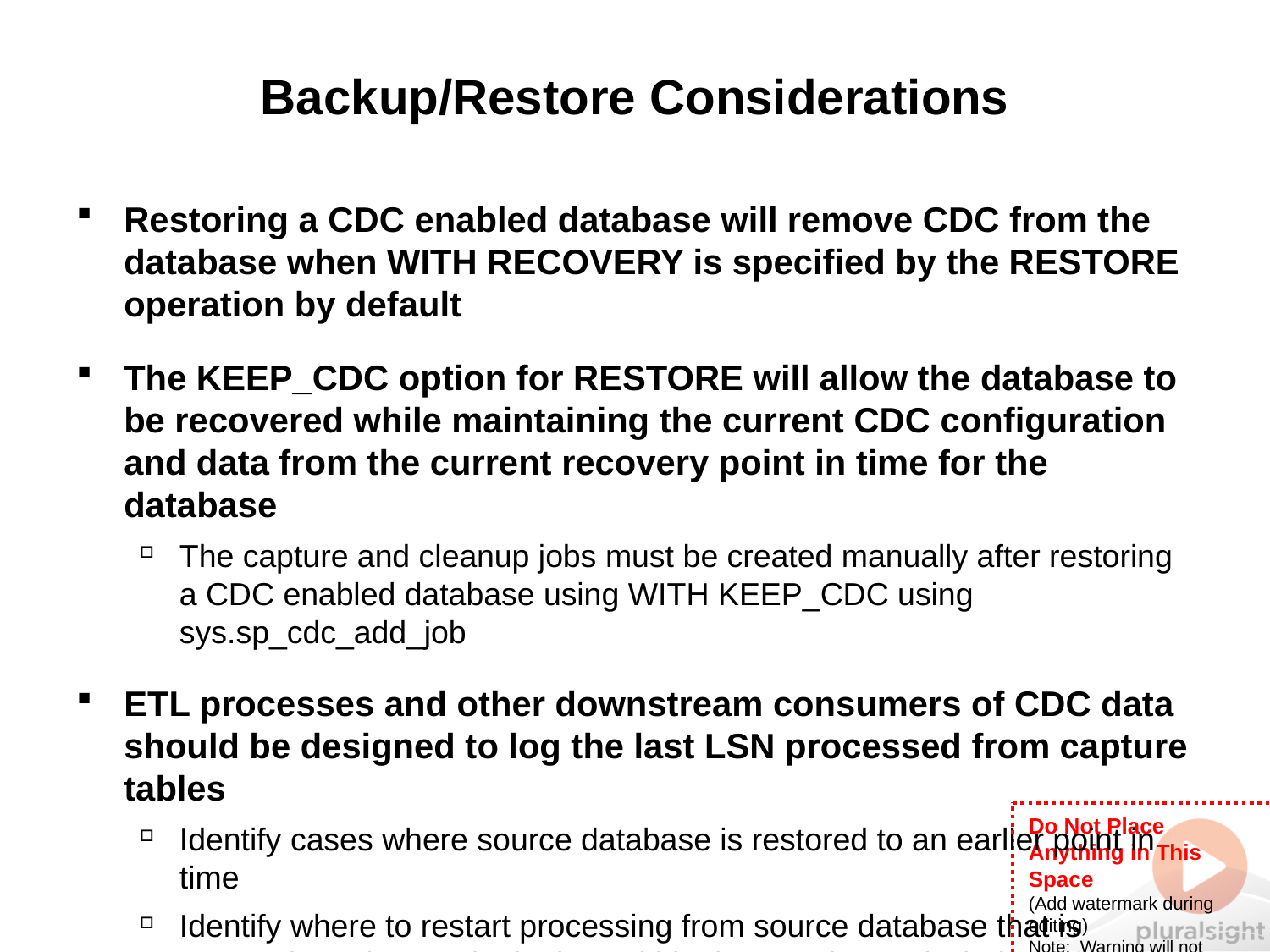

# Backup/Restore Considerations
Restoring a CDC enabled database will remove CDC from the database when WITH RECOVERY is specified by the RESTORE operation by default
The KEEP_CDC option for RESTORE will allow the database to be recovered while maintaining the current CDC configuration and data from the current recovery point in time for the database
The capture and cleanup jobs must be created manually after restoring a CDC enabled database using WITH KEEP_CDC using sys.sp_cdc_add_job
ETL processes and other downstream consumers of CDC data should be designed to log the last LSN processed from capture tables
Identify cases where source database is restored to an earlier point in time
Identify where to restart processing from source database that is restored to a later point in time within the LSN interval window of CDC
retention